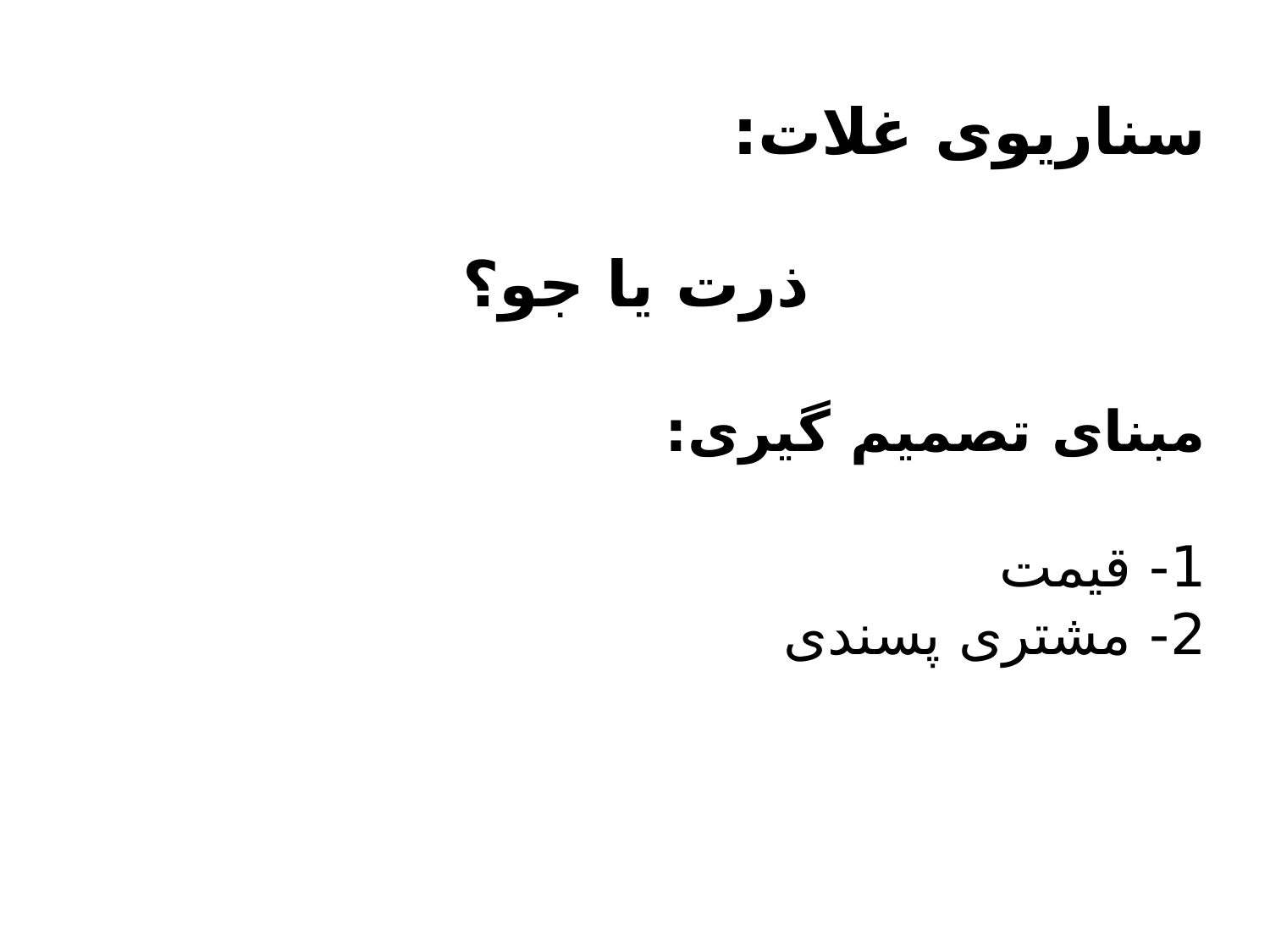

سناریوی غلات:

ذرت یا جو؟

مبنای تصمیم گیری:

1- قیمت
2- مشتری پسندی